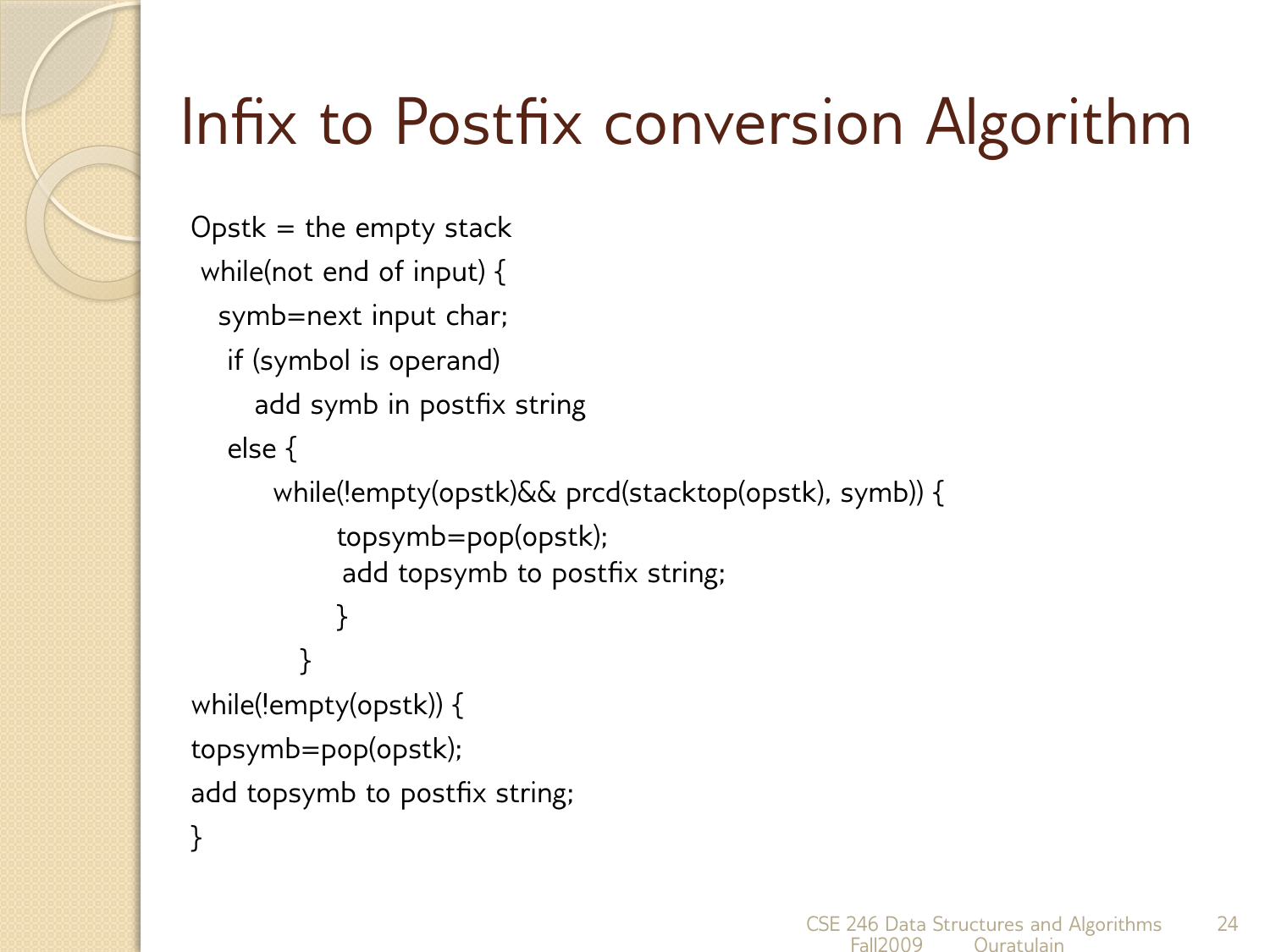

# Infix to Postfix conversion Algorithm
Opstk = the empty stack
 while(not end of input) {
   symb=next input char;
    if (symbol is operand)
       add symb in postfix string
    else {
         while(!empty(opstk)&& prcd(stacktop(opstk), symb)) {
                topsymb=pop(opstk);
             add topsymb to postfix string;
                }
            }
while(!empty(opstk)) {
topsymb=pop(opstk);
add topsymb to postfix string;
}
CSE 246 Data Structures and Algorithms          Fall2009        Quratulain
24